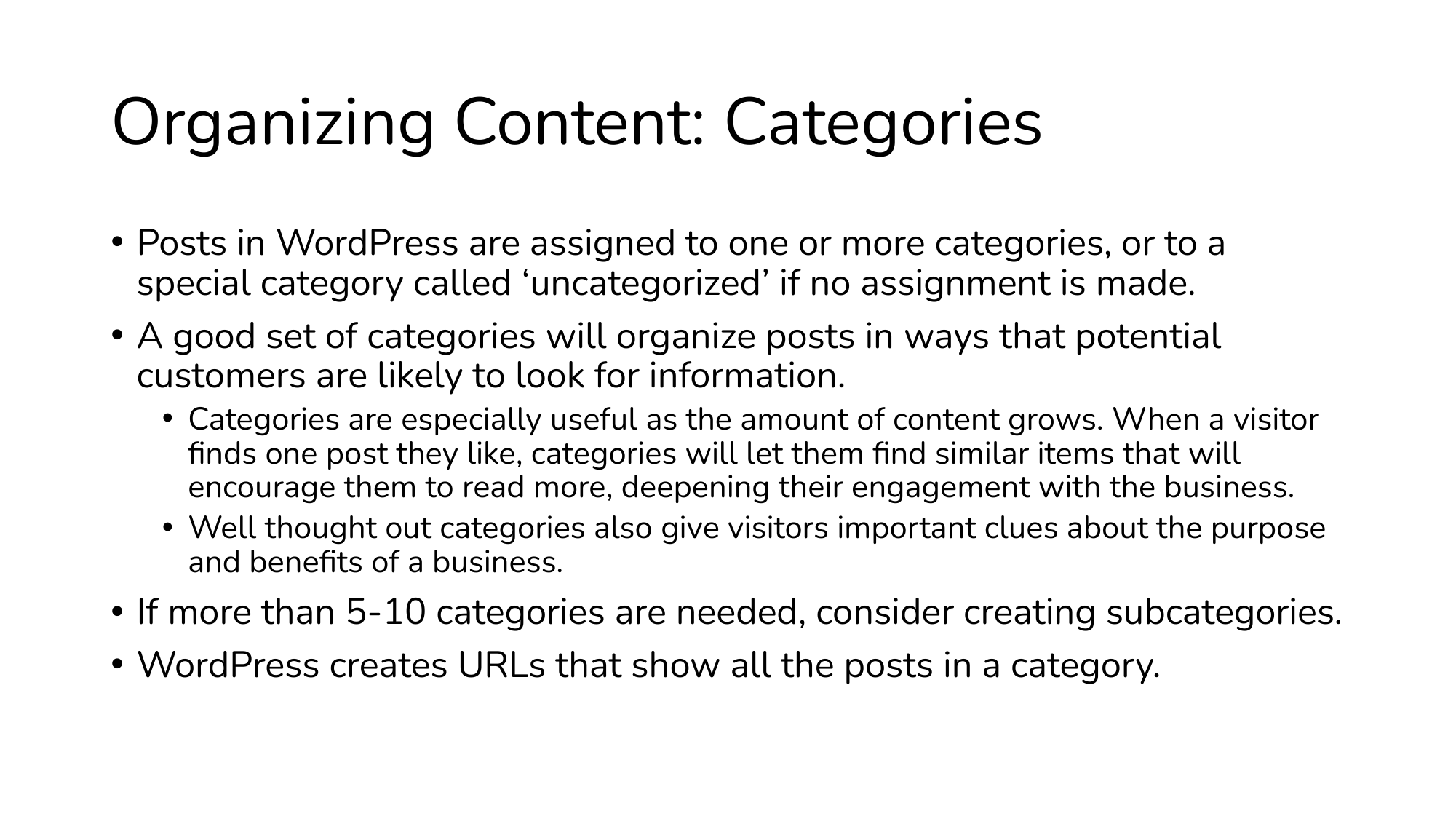

# Organizing Content: Categories
Posts in WordPress are assigned to one or more categories, or to a special category called ‘uncategorized’ if no assignment is made.
A good set of categories will organize posts in ways that potential customers are likely to look for information.
Categories are especially useful as the amount of content grows. When a visitor finds one post they like, categories will let them find similar items that will encourage them to read more, deepening their engagement with the business.
Well thought out categories also give visitors important clues about the purpose and benefits of a business.
If more than 5-10 categories are needed, consider creating subcategories.
WordPress creates URLs that show all the posts in a category.